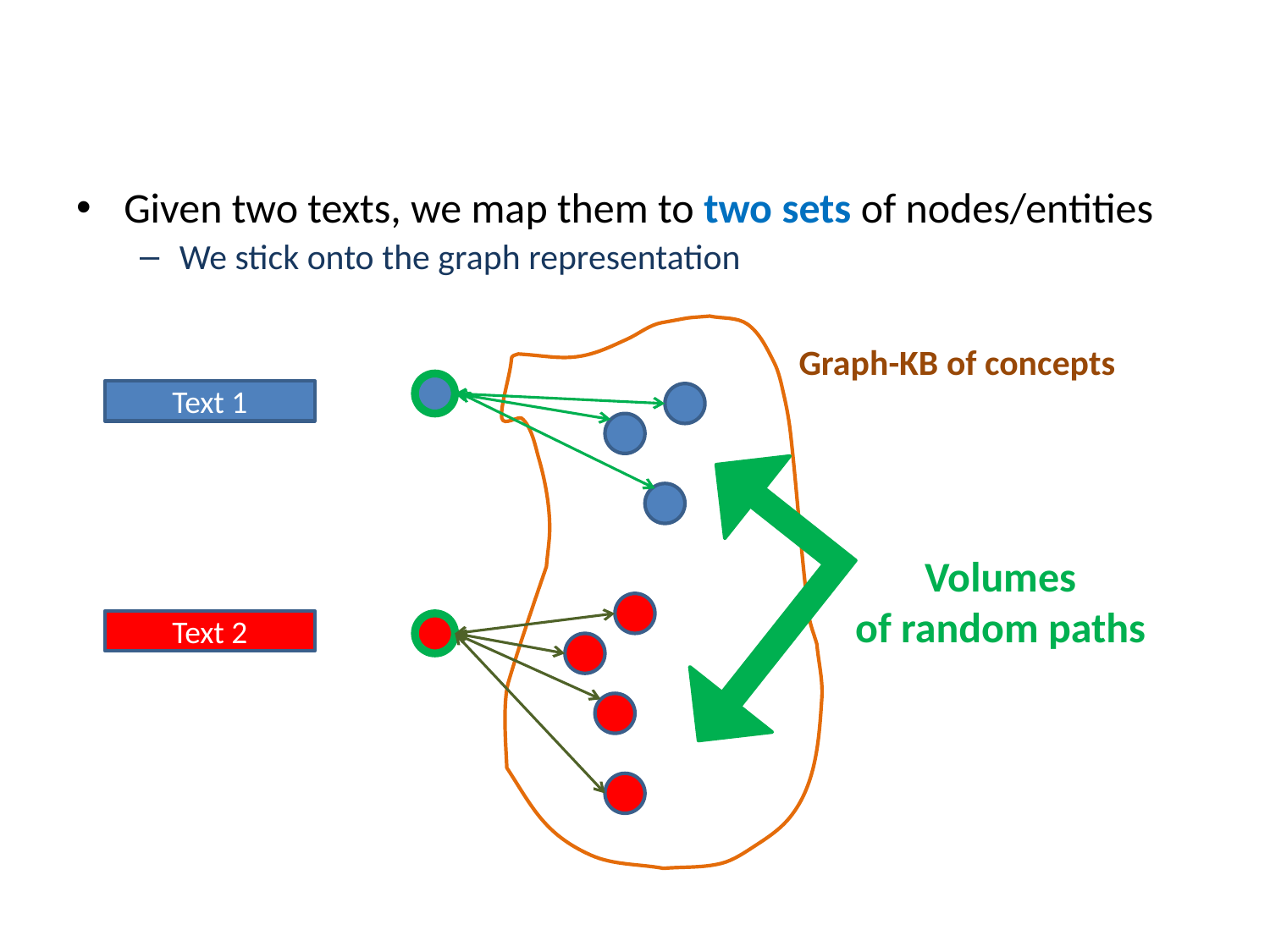

# New representation: #3
Given two texts, we map them to two sets of nodes/entities
We stick onto the graph representation

Graph-KB of concepts

Text 1

Volumes
of random paths

Text 2